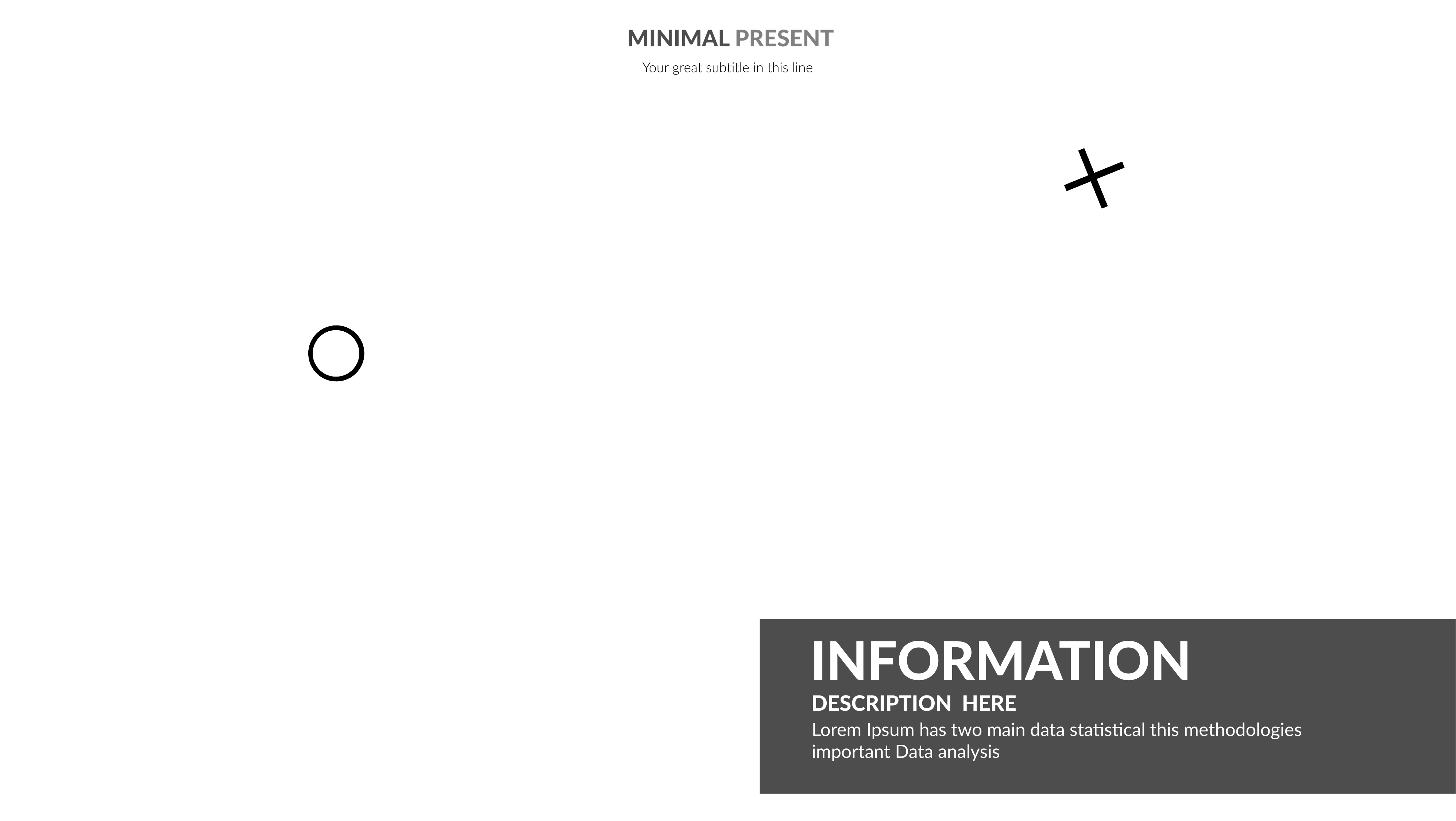

MINIMAL PRESENT
Your great subtitle in this line

INFORMATION
DESCRIPTION  HERE
Lorem Ipsum has two main data statistical this methodologies important Data analysis